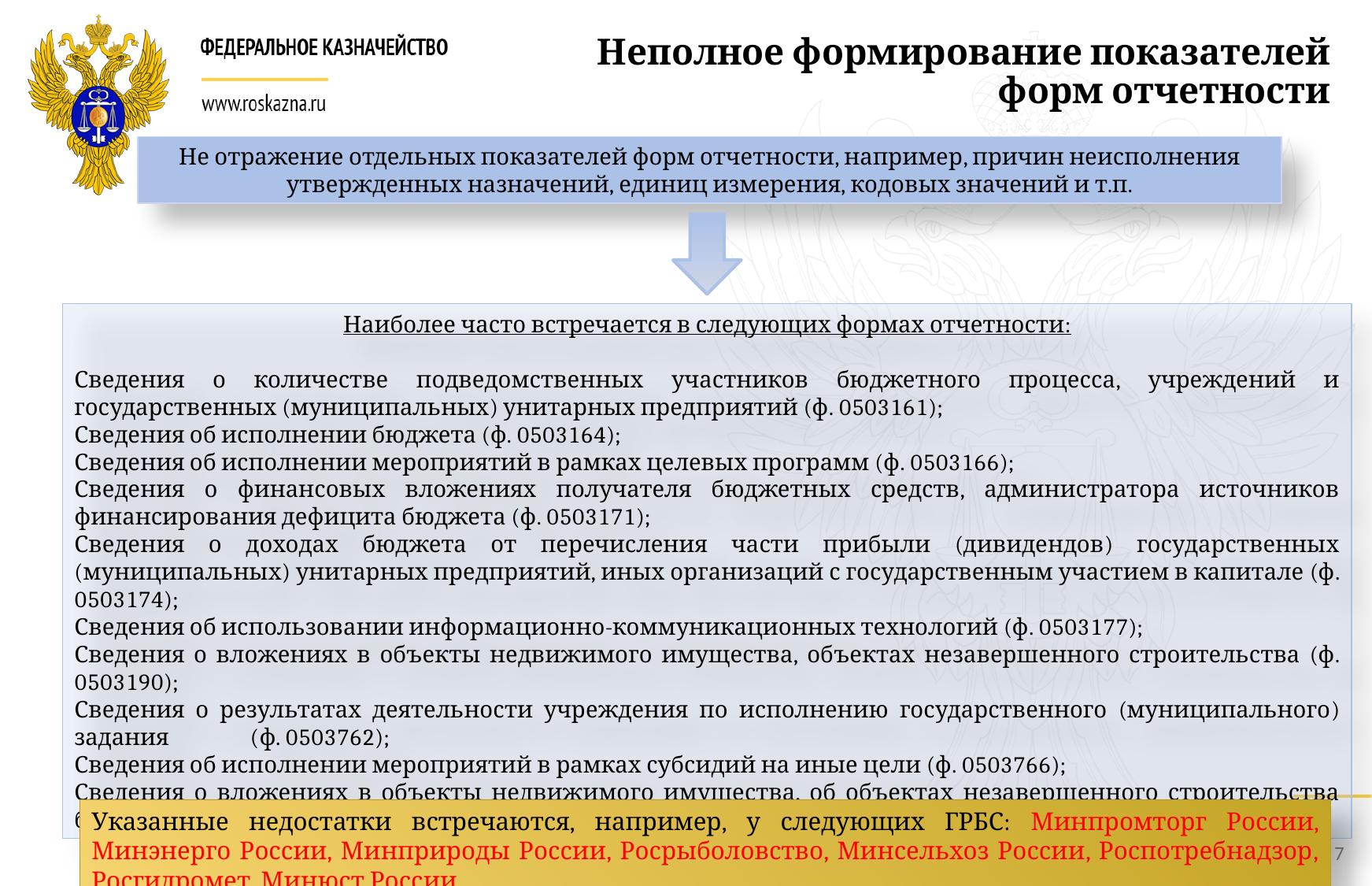

# Неполное формирование показателей форм отчетности
Не отражение отдельных показателей форм отчетности, например, причин неисполнения утвержденных назначений, единиц измерения, кодовых значений и т.п.

Наиболее часто встречается в следующих формах отчетности:

Сведения о количестве подведомственных участников бюджетного процесса, учреждений и государственных (муниципальных) унитарных предприятий (ф. 0503161);
Сведения об исполнении бюджета (ф. 0503164);
Сведения об исполнении мероприятий в рамках целевых программ (ф. 0503166);
Сведения о финансовых вложениях получателя бюджетных средств, администратора источников финансирования дефицита бюджета (ф. 0503171);
Сведения о доходах бюджета от перечисления части прибыли (дивидендов) государственных (муниципальных) унитарных предприятий, иных организаций с государственным участием в капитале (ф. 0503174);
Сведения об использовании информационно-коммуникационных технологий (ф. 0503177);
Сведения о вложениях в объекты недвижимого имущества, объектах незавершенного строительства (ф. 0503190);
Сведения о результатах деятельности учреждения по исполнению государственного (муниципального) задания                (ф. 0503762);
Сведения об исполнении мероприятий в рамках субсидий на иные цели (ф. 0503766);
Сведения о вложениях в объекты недвижимого имущества, об объектах незавершенного строительства бюджетного (автономного) учреждения (ф. 0503790).
Указанные недостатки встречаются, например, у следующих ГРБС: Минпромторг России, Минэнерго России, Минприроды России, Росрыболовство, Минсельхоз России, Роспотребнадзор, Росгидромет, Минюст России
7